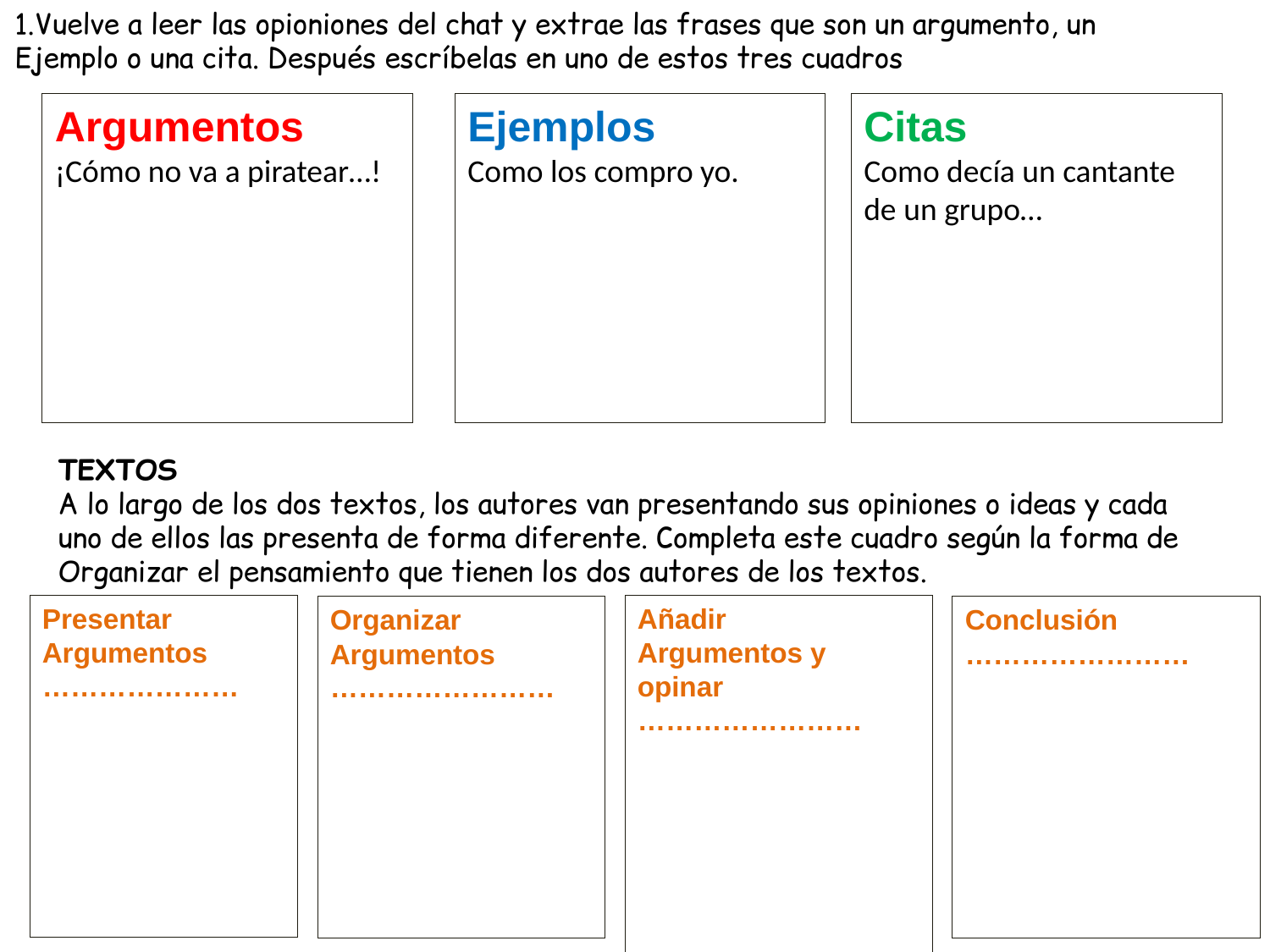

1.Vuelve a leer las opioniones del chat y extrae las frases que son un argumento, un
Ejemplo o una cita. Después escríbelas en uno de estos tres cuadros
Argumentos
¡Cómo no va a piratear…!

Ejemplos
Como los compro yo.

Citas
Como decía un cantante de un grupo…

TEXTOS
A lo largo de los dos textos, los autores van presentando sus opiniones o ideas y cada
uno de ellos las presenta de forma diferente. Completa este cuadro según la forma de
Organizar el pensamiento que tienen los dos autores de los textos.
Presentar
Argumentos
…………………

Añadir
Argumentos y opinar
……………………

Organizar
Argumentos
……………………

Conclusión
……………………